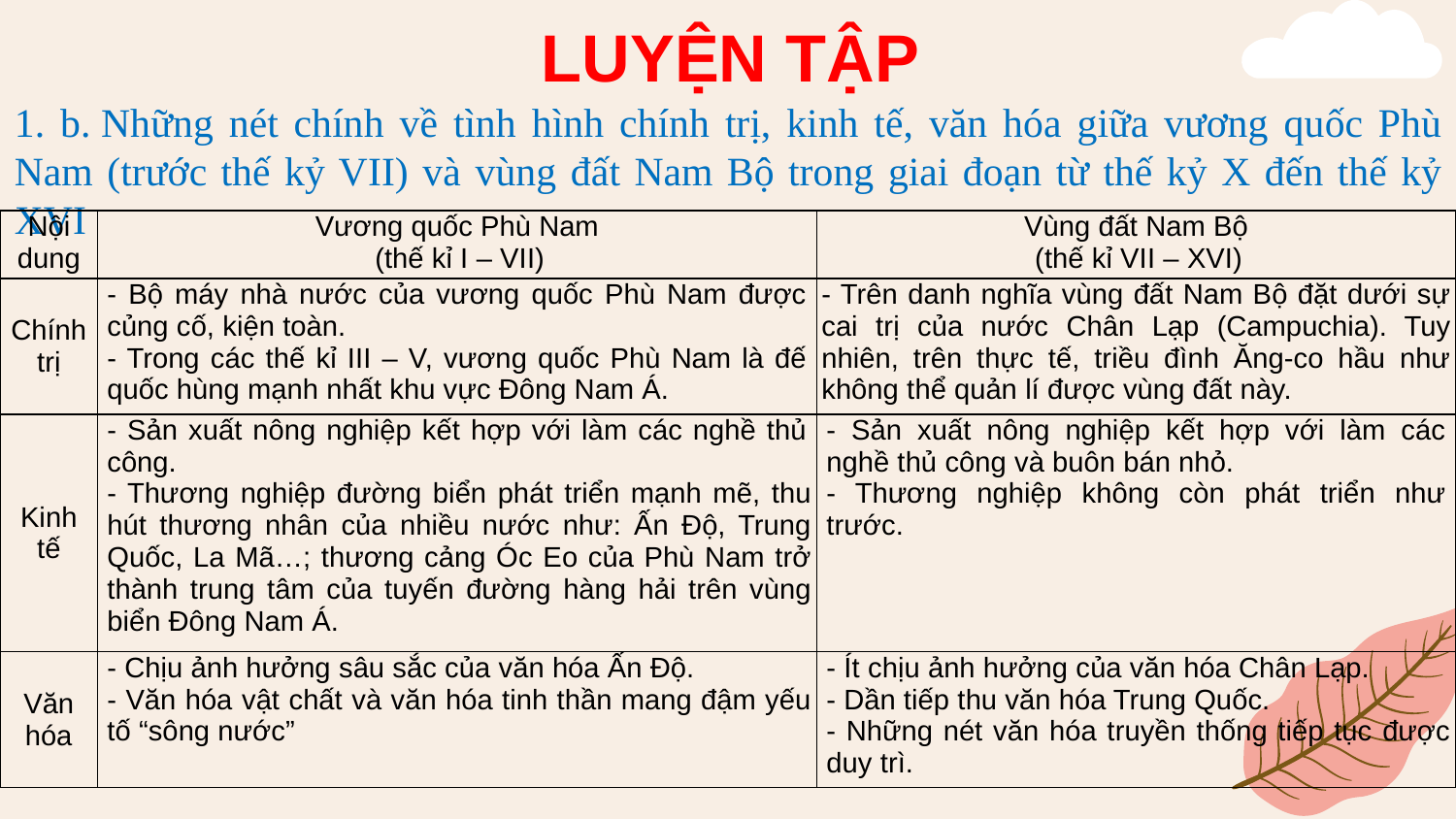

# LUYỆN TẬP
1. b. Những nét chính về tình hình chính trị, kinh tế, văn hóa giữa vương quốc Phù Nam (trước thế kỷ VII) và vùng đất Nam Bộ trong giai đoạn từ thế kỷ X đến thế kỷ XVI
| Nội dung | Vương quốc Phù Nam (thế kỉ I – VII) | Vùng đất Nam Bộ (thế kỉ VII – XVI) |
| --- | --- | --- |
| Chính trị | - Bộ máy nhà nước của vương quốc Phù Nam được củng cố, kiện toàn. - Trong các thế kỉ III – V, vương quốc Phù Nam là đế quốc hùng mạnh nhất khu vực Đông Nam Á. | - Trên danh nghĩa vùng đất Nam Bộ đặt dưới sự cai trị của nước Chân Lạp (Campuchia). Tuy nhiên, trên thực tế, triều đình Ăng-co hầu như không thể quản lí được vùng đất này. |
| Kinh tế | - Sản xuất nông nghiệp kết hợp với làm các nghề thủ công. - Thương nghiệp đường biển phát triển mạnh mẽ, thu hút thương nhân của nhiều nước như: Ấn Độ, Trung Quốc, La Mã…; thương cảng Óc Eo của Phù Nam trở thành trung tâm của tuyến đường hàng hải trên vùng biển Đông Nam Á. | - Sản xuất nông nghiệp kết hợp với làm các nghề thủ công và buôn bán nhỏ. - Thương nghiệp không còn phát triển như trước. |
| Văn hóa | - Chịu ảnh hưởng sâu sắc của văn hóa Ấn Độ. - Văn hóa vật chất và văn hóa tinh thần mang đậm yếu tố “sông nước” | - Ít chịu ảnh hưởng của văn hóa Chân Lạp. - Dần tiếp thu văn hóa Trung Quốc. - Những nét văn hóa truyền thống tiếp tục được duy trì. |